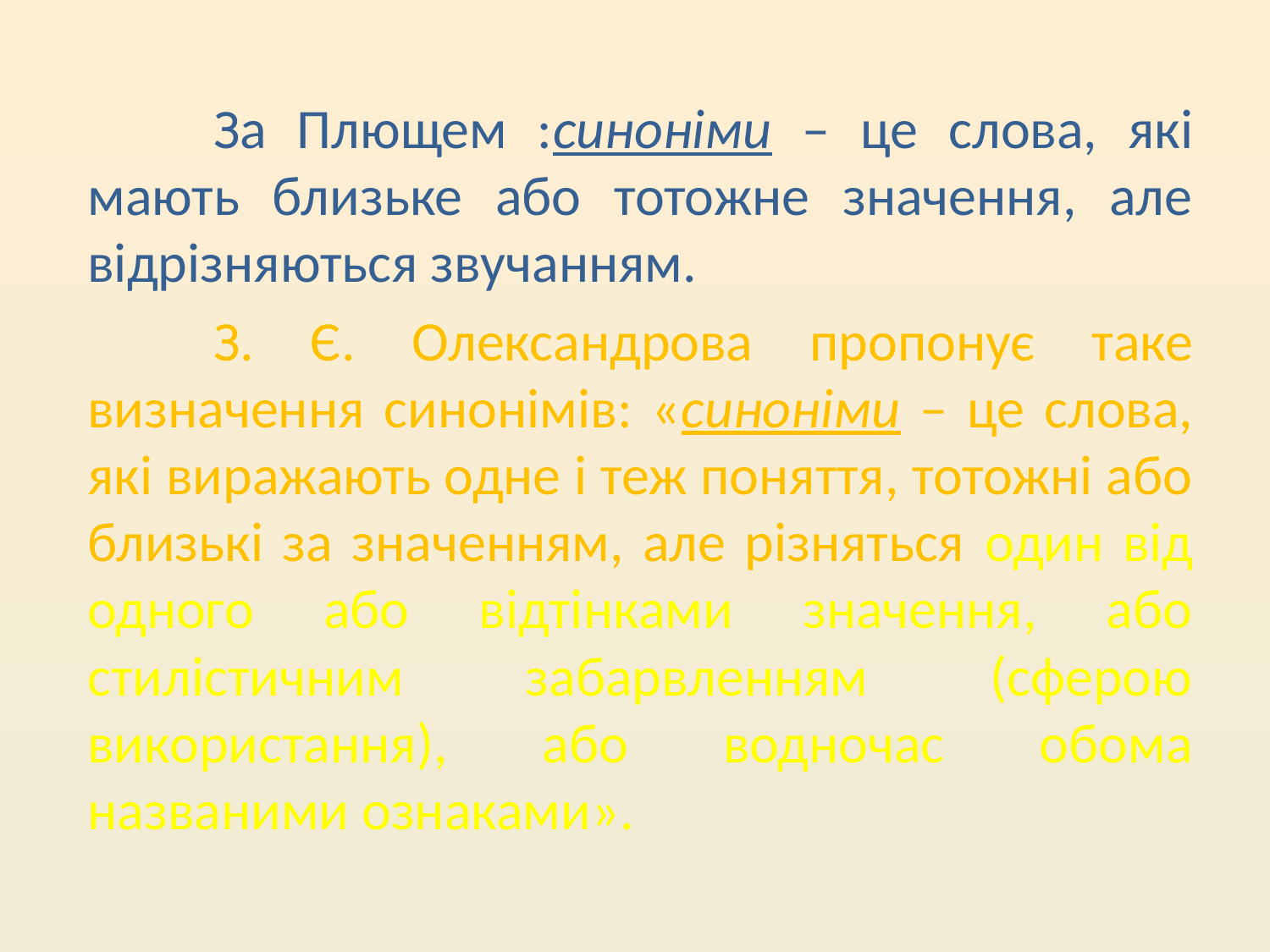

За Плющем :синоніми – це слова, які мають близьке або тотожне значення, але відрізняються звучанням.
	З. Є. Олександрова пропонує таке визначення синонімів: «синоніми – це слова, які виражають одне і теж поняття, тотожні або близькі за значенням, але різняться один від одного або відтінками значення, або стилістичним забарвленням (сферою використання), або водночас обома названими ознаками».